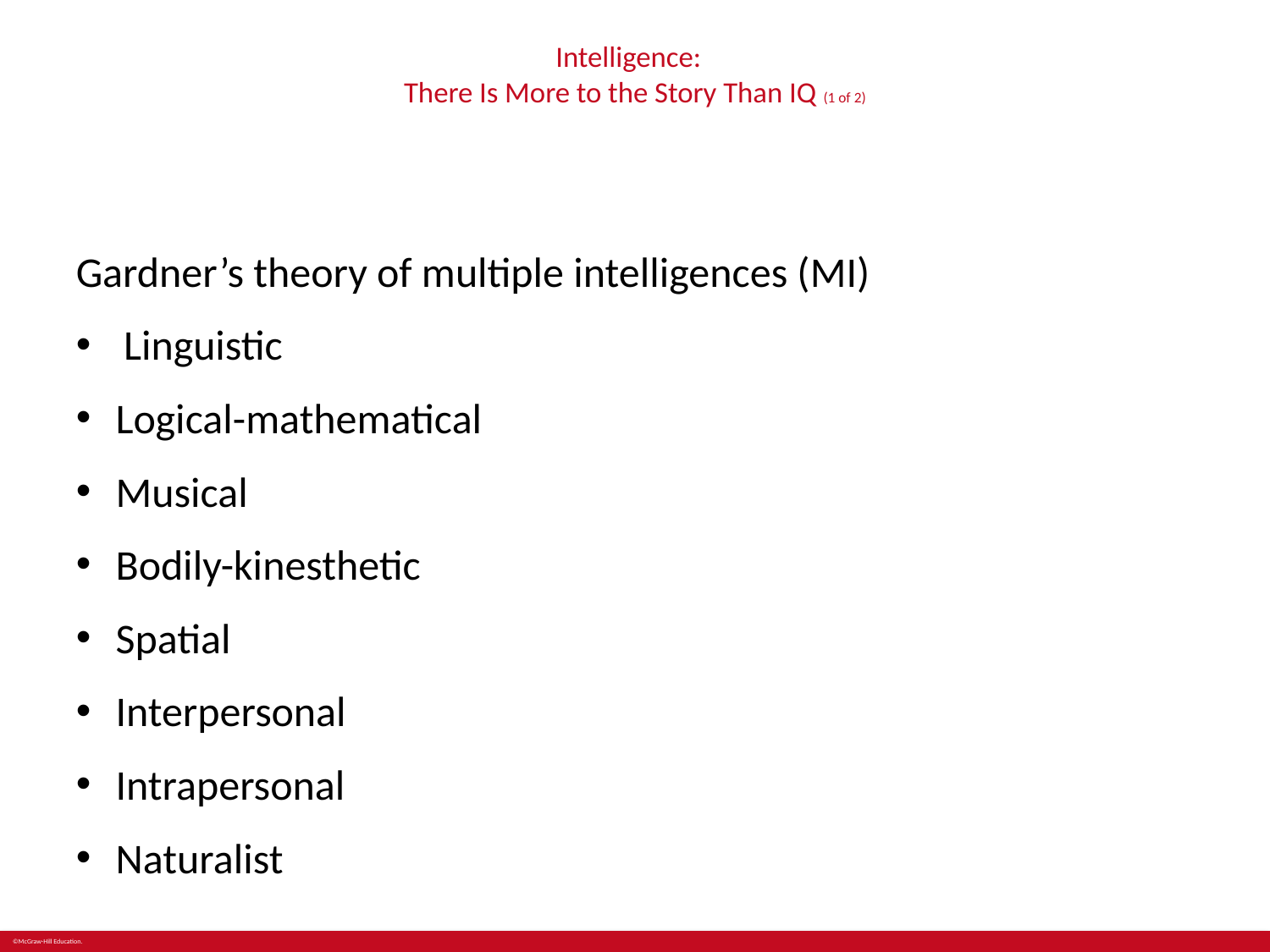

# Intelligence: There Is More to the Story Than IQ (1 of 2)
Gardner’s theory of multiple intelligences (MI)
Linguistic
Logical-mathematical
Musical
Bodily-kinesthetic
Spatial
Interpersonal
Intrapersonal
Naturalist